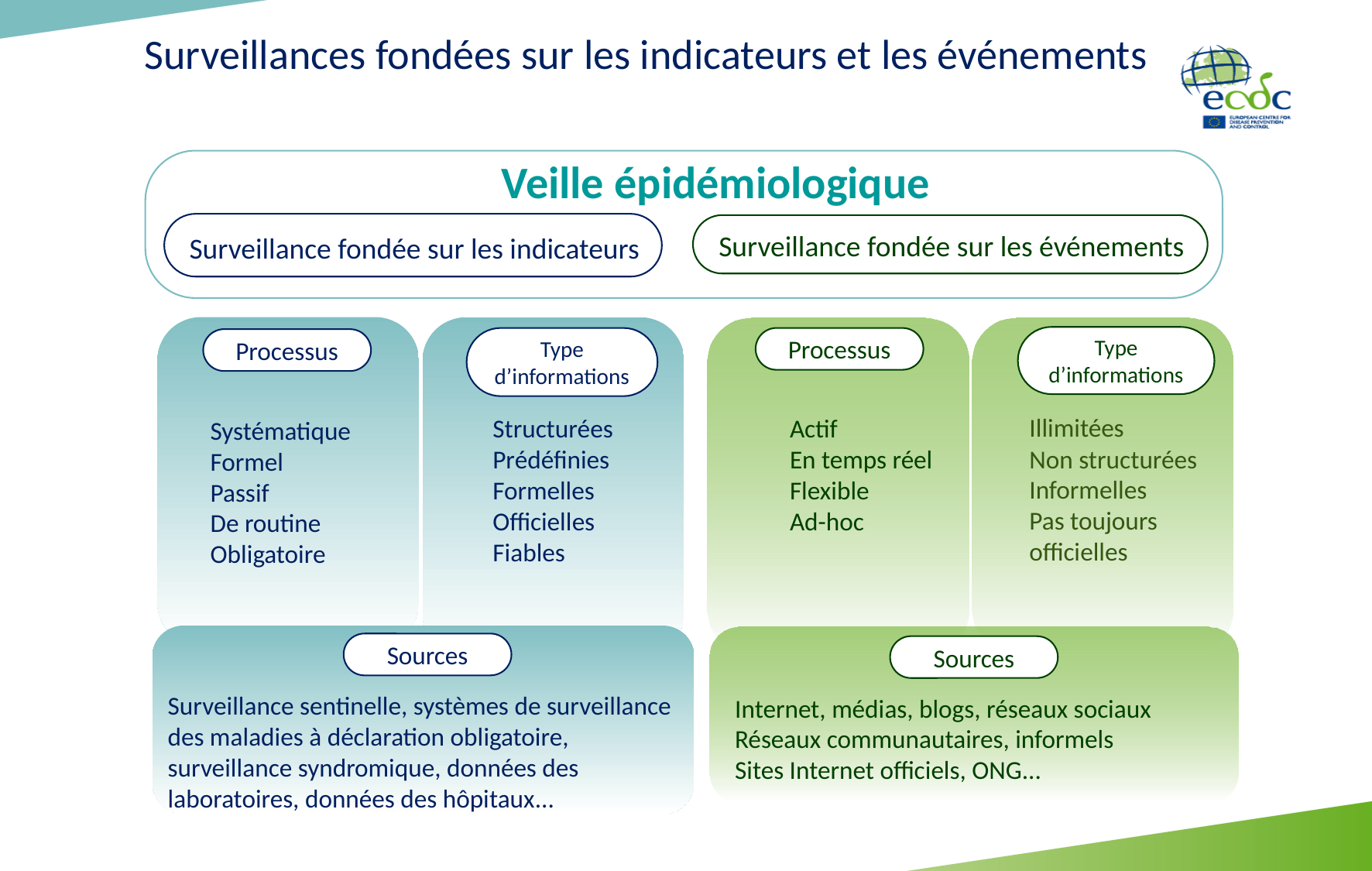

Surveillances fondées sur les indicateurs et les événements
Veille épidémiologique

Surveillance fondée sur les événements
Surveillance fondée sur les indicateurs

Type d’informations
Type d’informations
Processus
Processus
Illimitées
Non structurées
Informelles
Pas toujours officielles
Actif
En temps réel
Flexible
Ad-hoc
Structurées
Prédéfinies
Formelles
Officielles
Fiables
Systématique
Formel
Passif
De routine
Obligatoire

Sources
Sources
Surveillance sentinelle, systèmes de surveillance des maladies à déclaration obligatoire, surveillance syndromique, données des laboratoires, données des hôpitaux...
Internet, médias, blogs, réseaux sociaux
Réseaux communautaires, informels
Sites Internet officiels, ONG...